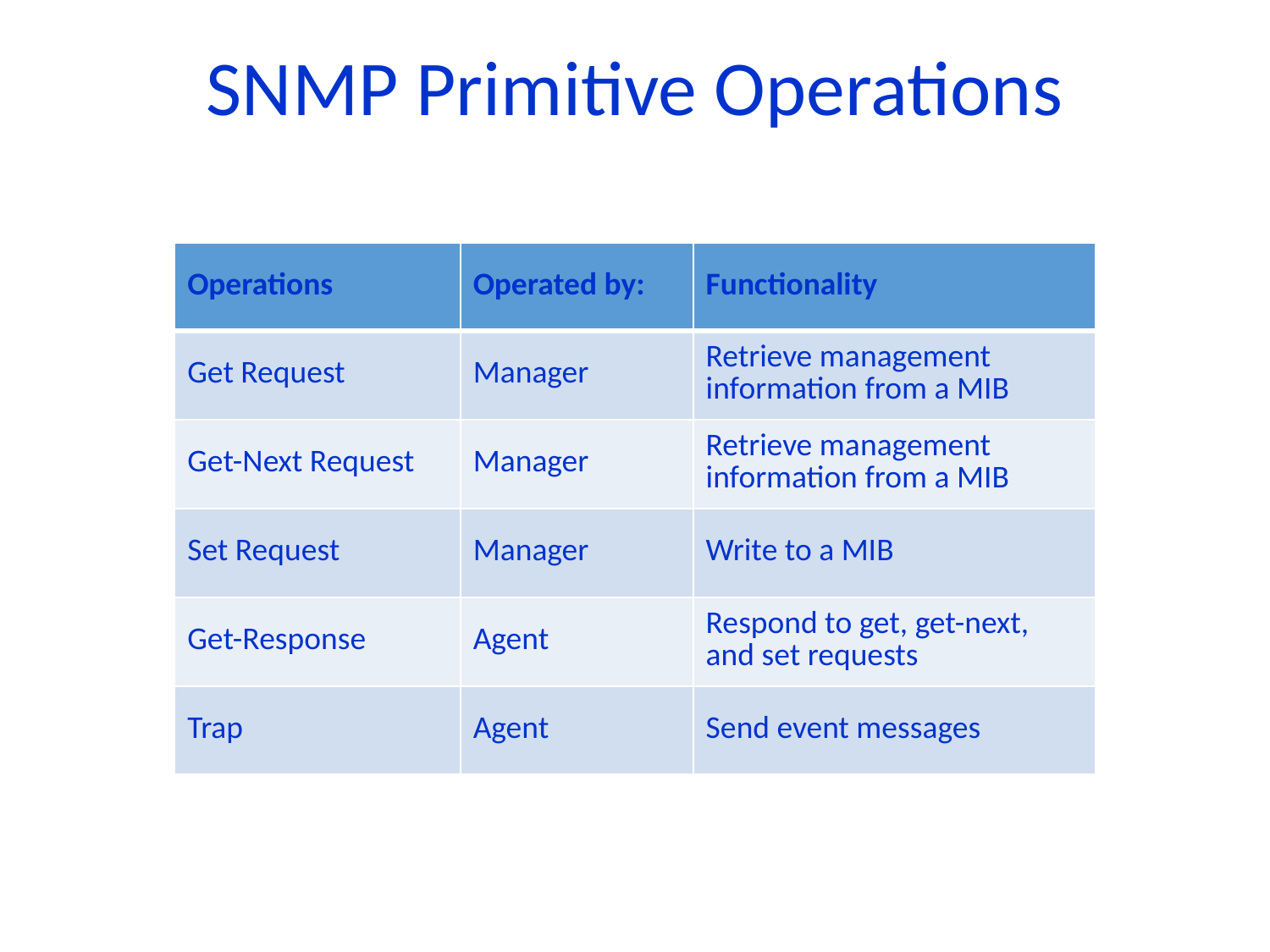

SNMP Primitive Operations
| Operations | Operated by: | Functionality |
| --- | --- | --- |
| Get Request | Manager | Retrieve management information from a MIB |
| Get-Next Request | Manager | Retrieve management information from a MIB |
| Set Request | Manager | Write to a MIB |
| Get-Response | Agent | Respond to get, get-next, and set requests |
| Trap | Agent | Send event messages |